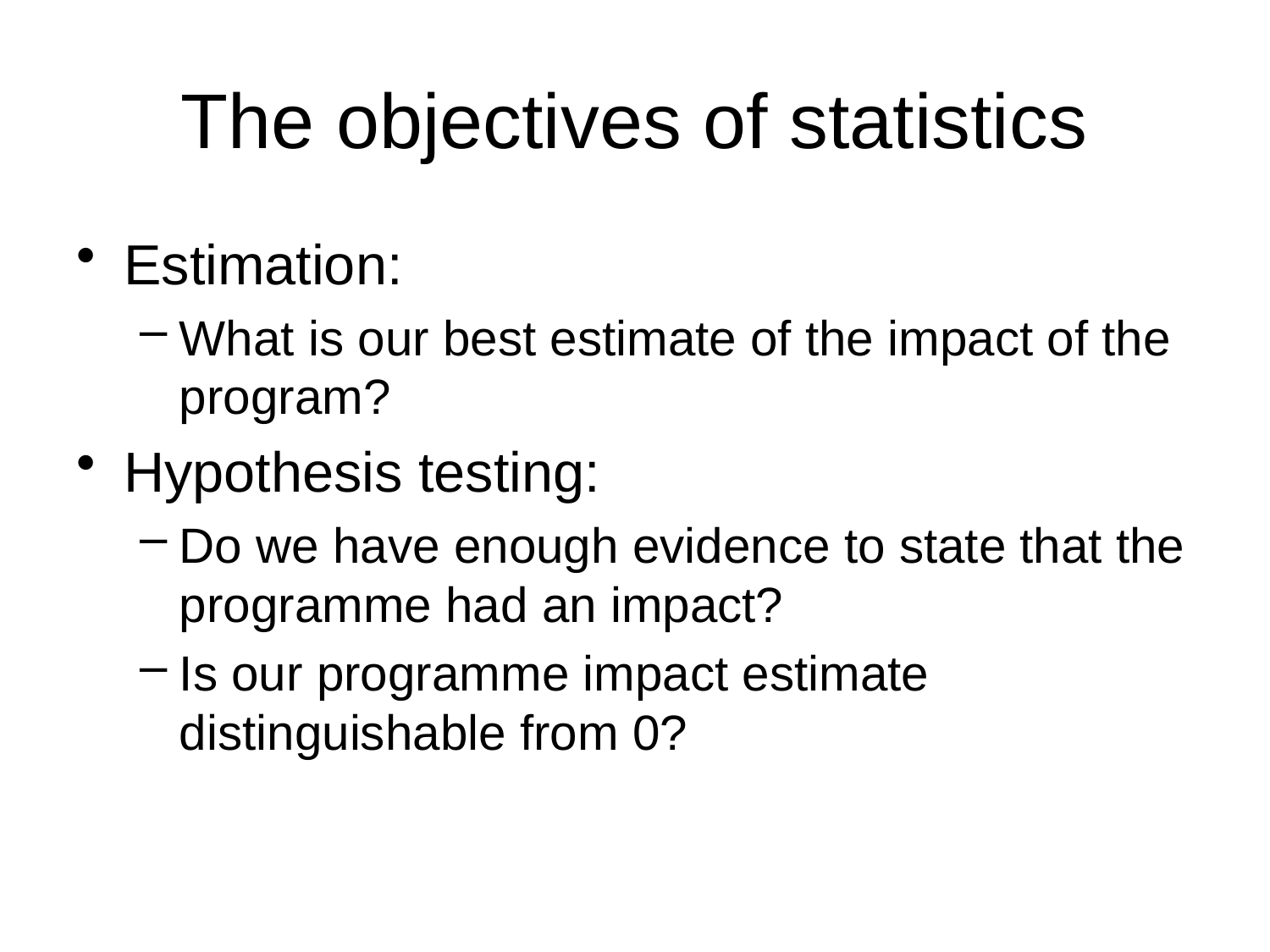

# The objectives of statistics
Estimation:
What is our best estimate of the impact of the program?
Hypothesis testing:
Do we have enough evidence to state that the programme had an impact?
Is our programme impact estimate distinguishable from 0?